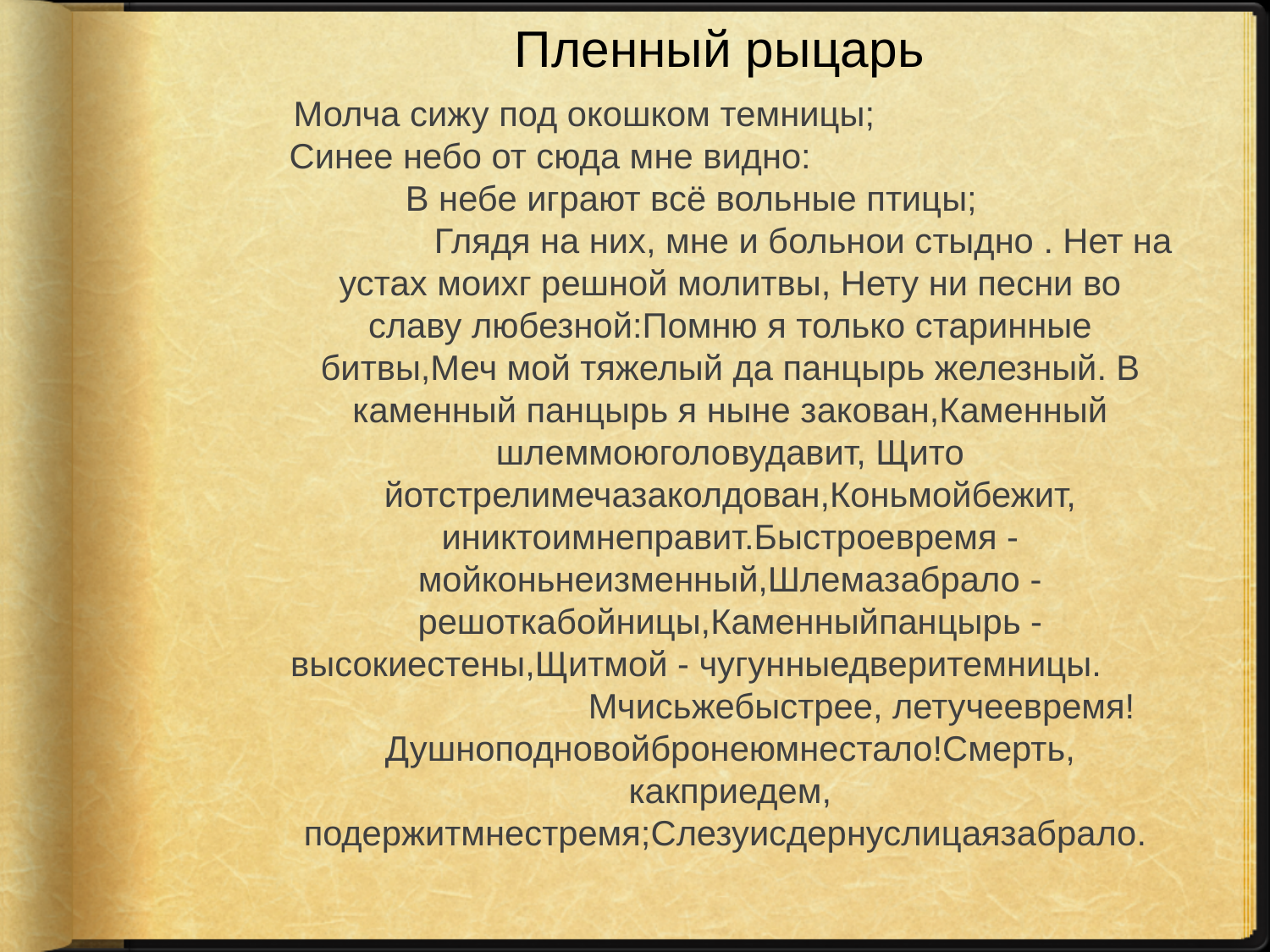

Пленный рыцарь
Молча сижу под окошком темницы;                               Синее небо от сюда мне видно:                                                  В небе играют всё вольные птицы;                                    Глядя на них, мне и больнои стыдно . Нет на устах моихг решной молитвы, Нету ни песни во славу любезной:Помню я только старинные битвы,Меч мой тяжелый да панцырь железный. В каменный панцырь я ныне закован,Каменный шлеммоюголовудавит, Щито йотстрелимечазаколдован,Коньмойбежит, иниктоимнеправит.Быстроевремя - мойконьнеизменный,Шлемазабрало - решоткабойницы,Каменныйпанцырь - высокиестены,Щитмой - чугунныедверитемницы.                                   Мчисьжебыстрее, летучеевремя!Душноподновойбронеюмнестало!Смерть, какприедем, подержитмнестремя;Слезуисдернуслицаязабрало.